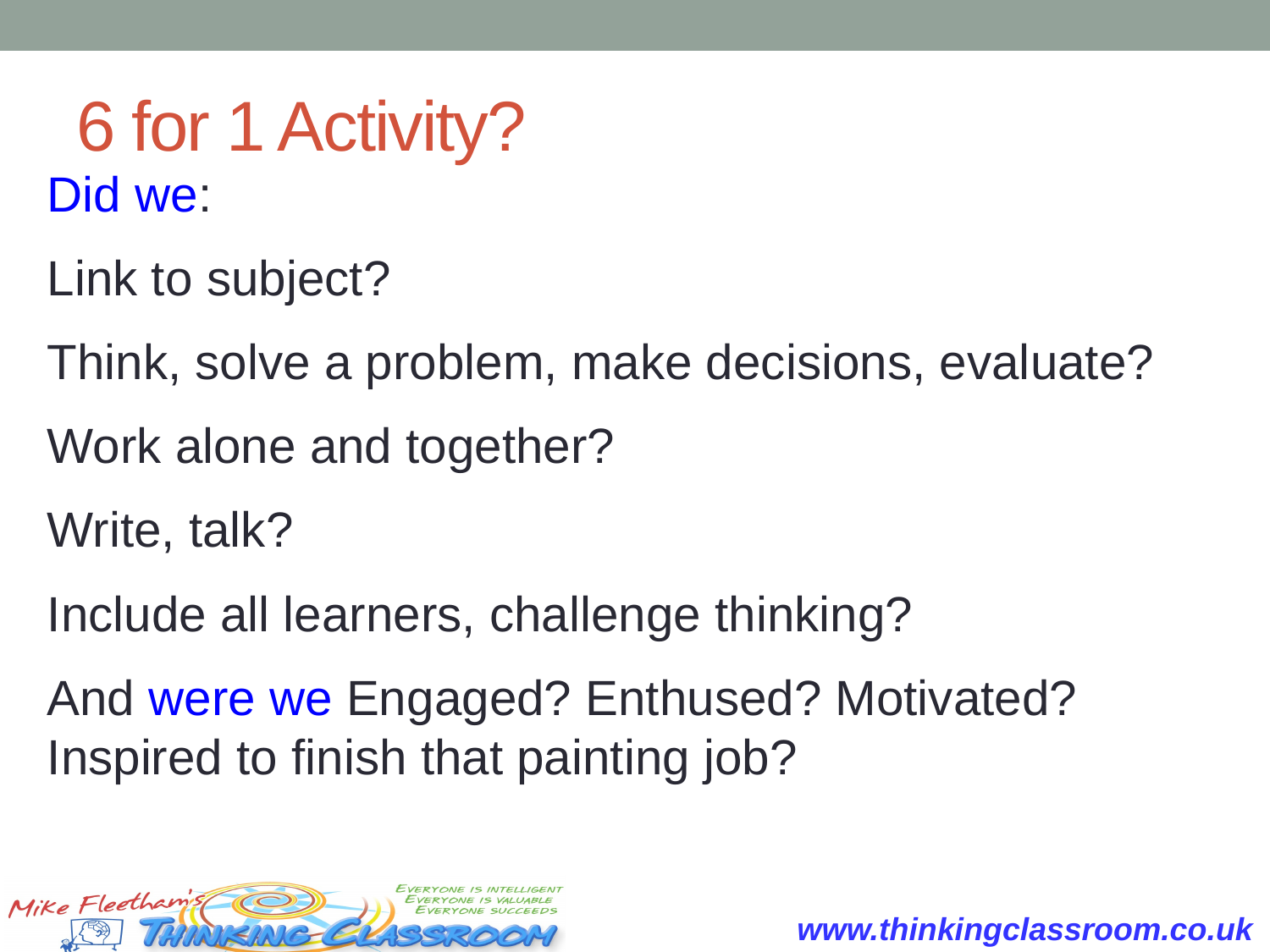

# 6 for 1 Activity?
Did we:
Link to subject?
Think, solve a problem, make decisions, evaluate?
Work alone and together?
Write, talk?
Include all learners, challenge thinking?
And were we Engaged? Enthused? Motivated? Inspired to finish that painting job?